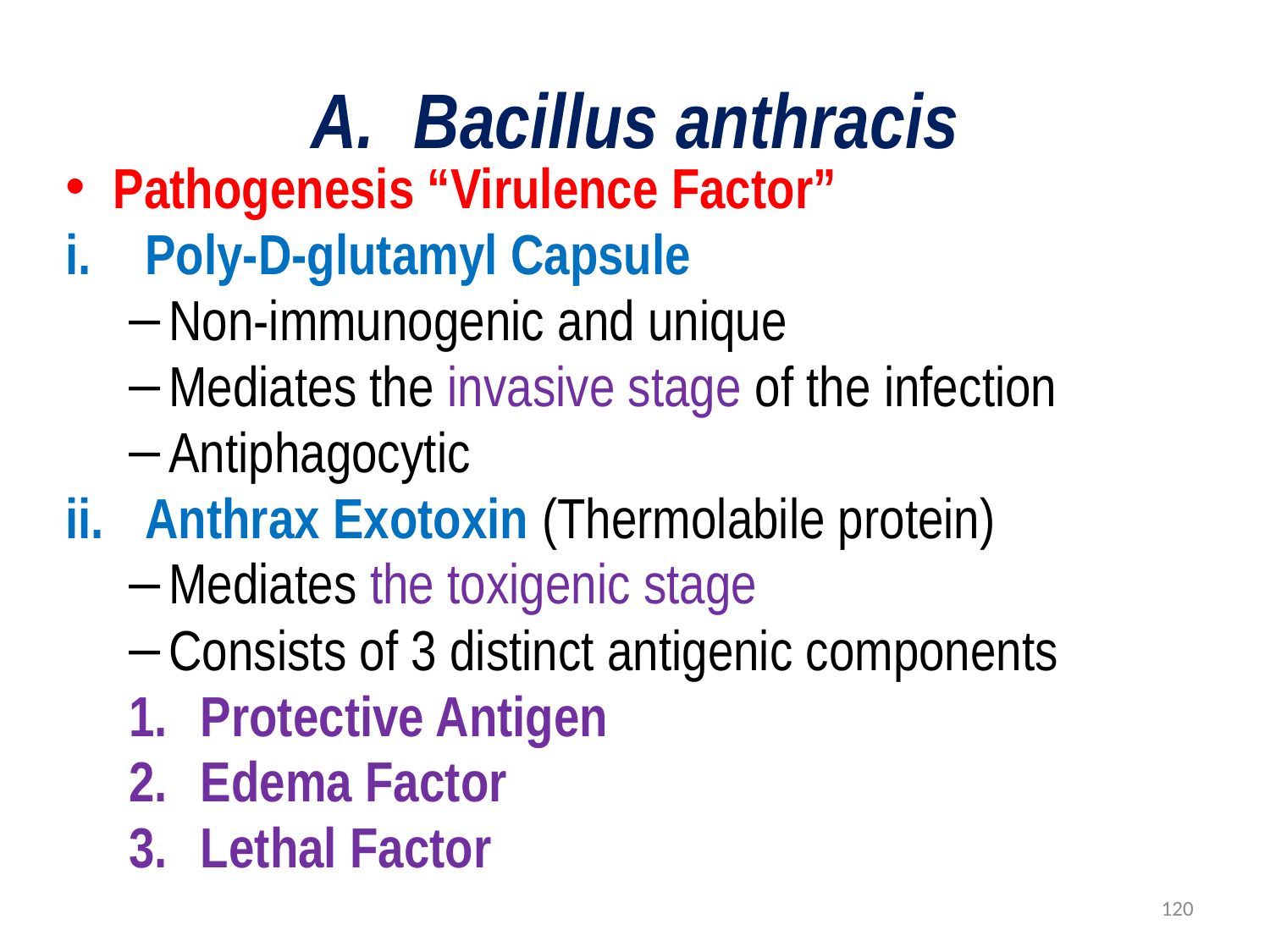

# Bacillus anthracis
Pathogenesis “Virulence Factor”
Poly-D-glutamyl Capsule
Non-immunogenic and unique
Mediates the invasive stage of the infection
Antiphagocytic
Anthrax Exotoxin (Thermolabile protein)
Mediates the toxigenic stage
Consists of 3 distinct antigenic components
Protective Antigen
Edema Factor
Lethal Factor

120